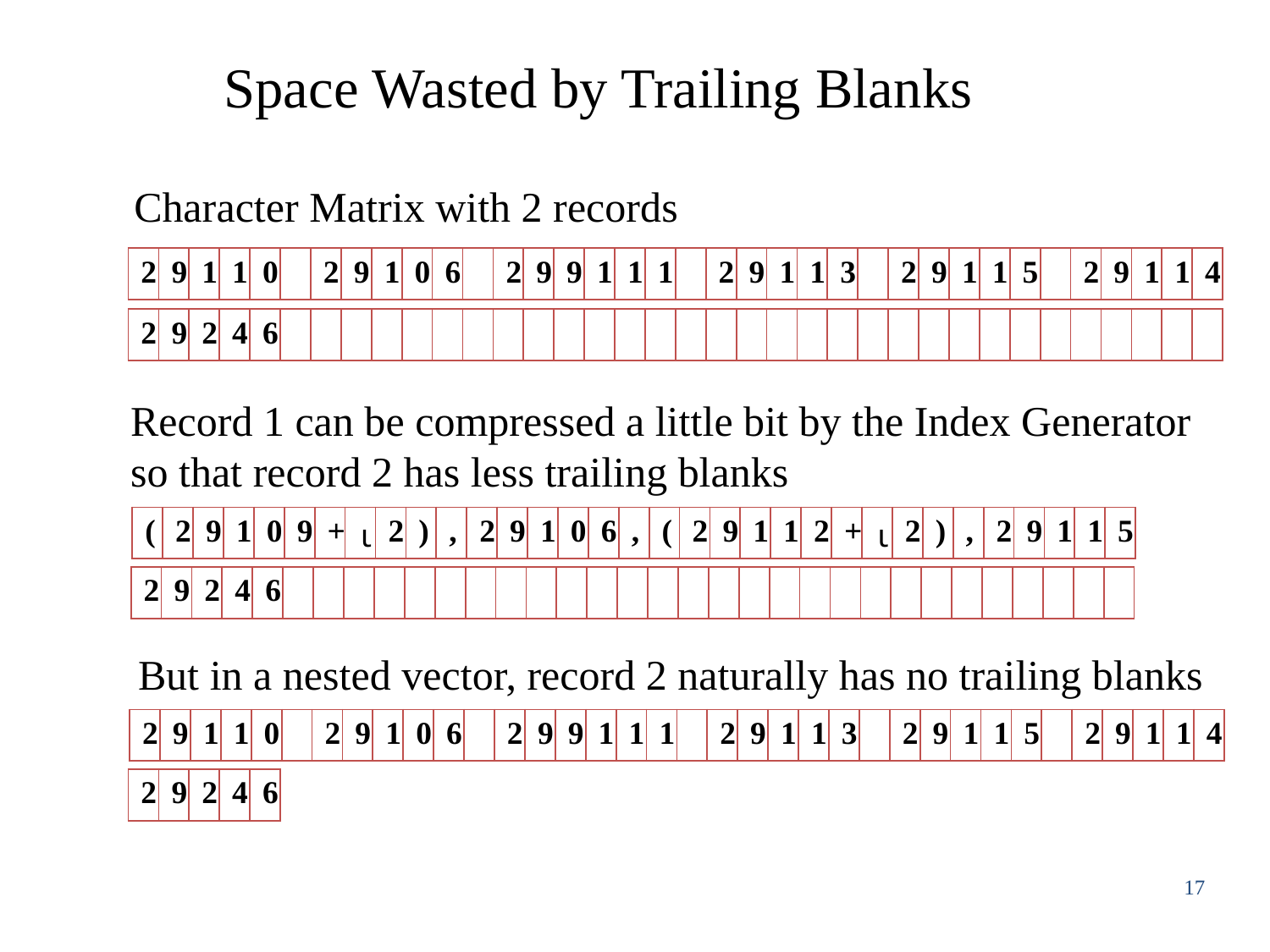

Space Wasted by Trailing Blanks
Character Matrix with 2 records
| 2 | 9 | 1 | 1 | 0 |  | 2 | 9 | 1 | 0 | 6 |  | 2 | 9 | 9 | 1 | 1 | 1 |  | 2 | 9 | 1 | 1 | 3 |  | 2 | 9 | 1 | 1 | 5 |  | 2 | 9 | 1 | 1 | 4 |
| --- | --- | --- | --- | --- | --- | --- | --- | --- | --- | --- | --- | --- | --- | --- | --- | --- | --- | --- | --- | --- | --- | --- | --- | --- | --- | --- | --- | --- | --- | --- | --- | --- | --- | --- | --- |
| 2 | 9 | 2 | 4 | 6 |  |  |  |  |  |  |  |  |  |  |  |  |  |  |  |  |  |  |  |  |  |  |  |  |  |  |  |  |  |  |  |
| --- | --- | --- | --- | --- | --- | --- | --- | --- | --- | --- | --- | --- | --- | --- | --- | --- | --- | --- | --- | --- | --- | --- | --- | --- | --- | --- | --- | --- | --- | --- | --- | --- | --- | --- | --- |
Record 1 can be compressed a little bit by the Index Generator so that record 2 has less trailing blanks

| ( | 2 | 9 | 1 | 0 | 9 | + | ⍳ | 2 | ) | , | 2 | 9 | 1 | 0 | 6 | , | ( | 2 | 9 | 1 | 1 | 2 | + | ⍳ | 2 | ) | , | 2 | 9 | 1 | 1 | 5 |
| --- | --- | --- | --- | --- | --- | --- | --- | --- | --- | --- | --- | --- | --- | --- | --- | --- | --- | --- | --- | --- | --- | --- | --- | --- | --- | --- | --- | --- | --- | --- | --- | --- |
| 2 | 9 | 2 | 4 | 6 |  |  |  |  |  |  |  |  |  |  |  |  |  |  |  |  |  |  |  |  |  |  |  |  |  |  |  |  |
| --- | --- | --- | --- | --- | --- | --- | --- | --- | --- | --- | --- | --- | --- | --- | --- | --- | --- | --- | --- | --- | --- | --- | --- | --- | --- | --- | --- | --- | --- | --- | --- | --- |

But in a nested vector, record 2 naturally has no trailing blanks
| 2 | 9 | 1 | 1 | 0 |  | 2 | 9 | 1 | 0 | 6 |  | 2 | 9 | 9 | 1 | 1 | 1 |  | 2 | 9 | 1 | 1 | 3 |  | 2 | 9 | 1 | 1 | 5 |  | 2 | 9 | 1 | 1 | 4 |
| --- | --- | --- | --- | --- | --- | --- | --- | --- | --- | --- | --- | --- | --- | --- | --- | --- | --- | --- | --- | --- | --- | --- | --- | --- | --- | --- | --- | --- | --- | --- | --- | --- | --- | --- | --- |
| 2 | 9 | 2 | 4 | 6 |
| --- | --- | --- | --- | --- |
17